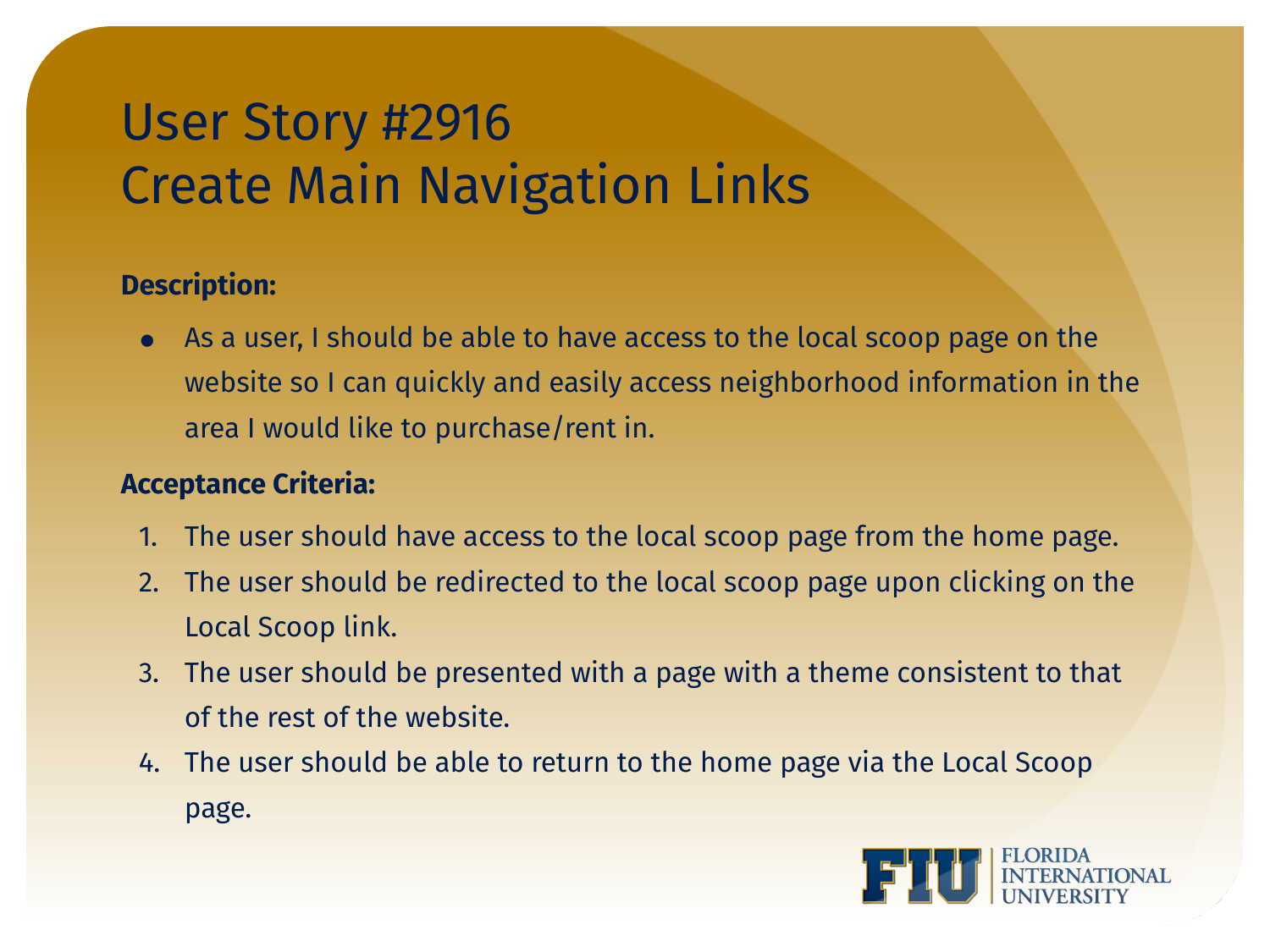

# User Story #2916
Create Main Navigation Links
Description:
As a user, I should be able to have access to the local scoop page on the website so I can quickly and easily access neighborhood information in the area I would like to purchase/rent in.
Acceptance Criteria:
The user should have access to the local scoop page from the home page.
The user should be redirected to the local scoop page upon clicking on the Local Scoop link.
The user should be presented with a page with a theme consistent to that of the rest of the website.
The user should be able to return to the home page via the Local Scoop page.